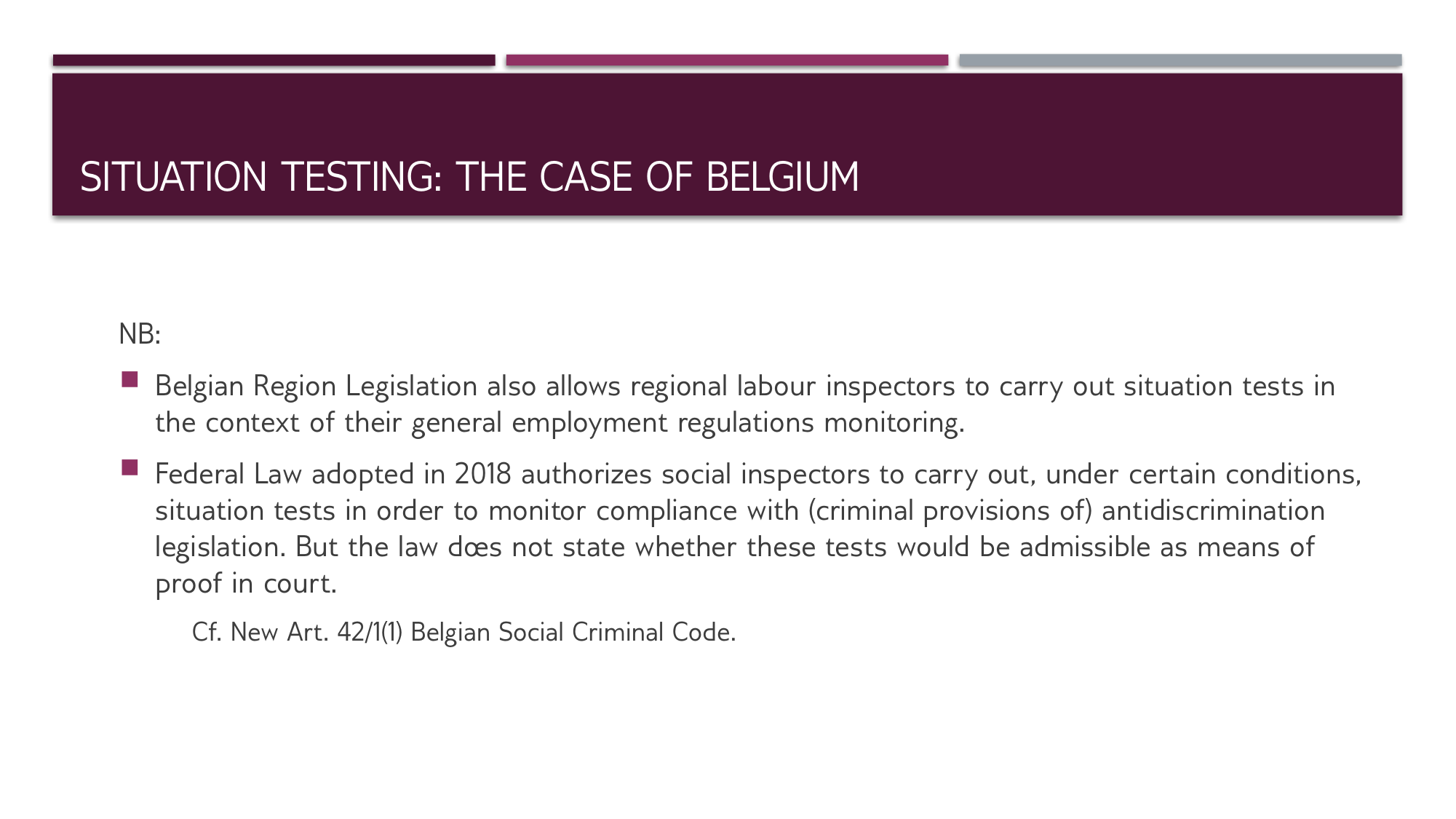

# Situation testing: the case of belgium
NB:
Belgian Region Legislation also allows regional labour inspectors to carry out situation tests in the context of their general employment regulations monitoring.
Federal Law adopted in 2018 authorizes social inspectors to carry out, under certain conditions, situation tests in order to monitor compliance with (criminal provisions of) antidiscrimination legislation. But the law does not state whether these tests would be admissible as means of proof in court.
Cf. New Art. 42/1(1) Belgian Social Criminal Code.